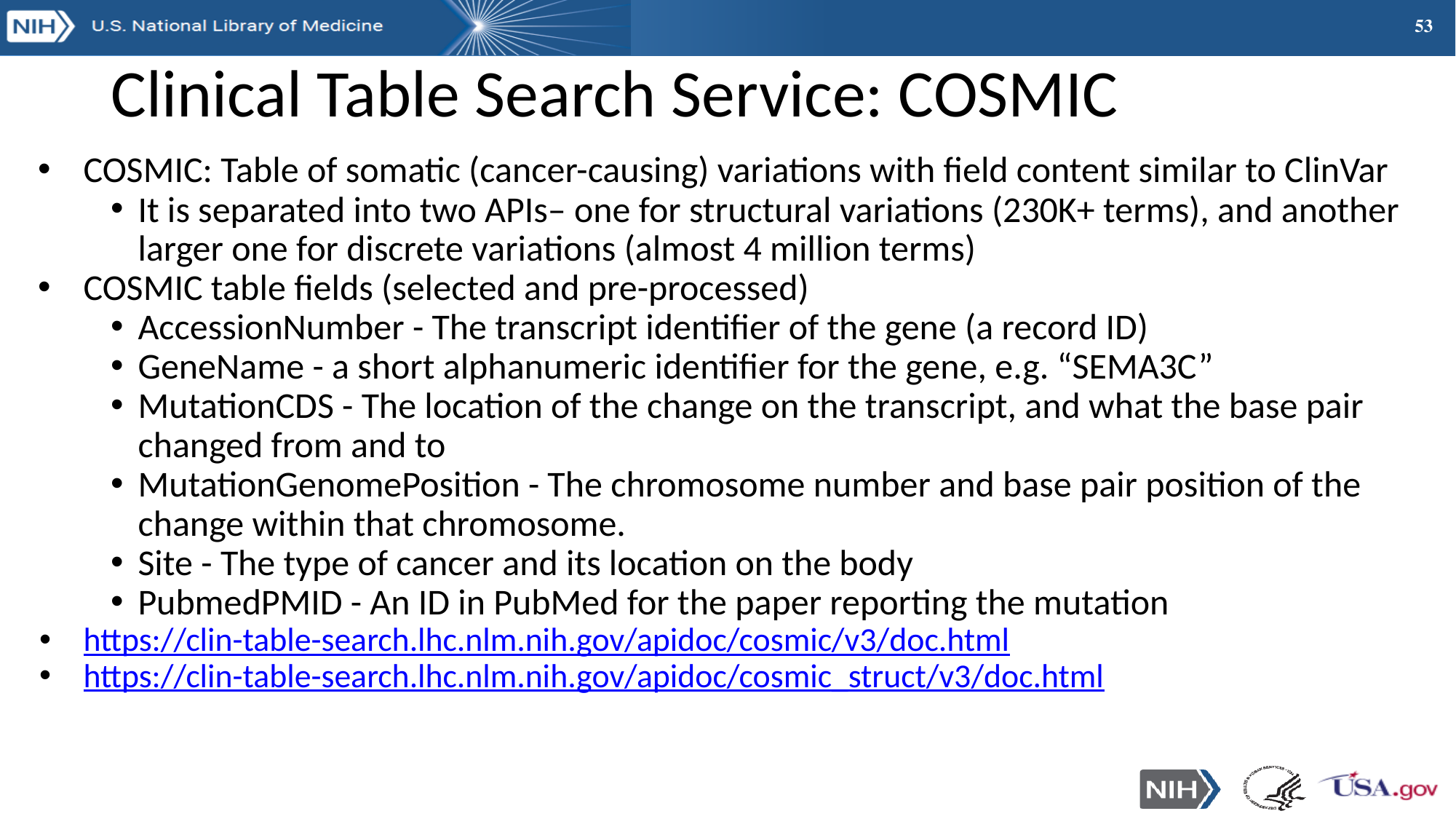

# Clinical Table Search Service: COSMIC
COSMIC: Table of somatic (cancer-causing) variations with field content similar to ClinVar
It is separated into two APIs– one for structural variations (230K+ terms), and another larger one for discrete variations (almost 4 million terms)
COSMIC table fields (selected and pre-processed)
AccessionNumber - The transcript identifier of the gene (a record ID)
GeneName - a short alphanumeric identifier for the gene, e.g. “SEMA3C”
MutationCDS - The location of the change on the transcript, and what the base pair changed from and to
MutationGenomePosition - The chromosome number and base pair position of the change within that chromosome.
Site - The type of cancer and its location on the body
PubmedPMID - An ID in PubMed for the paper reporting the mutation
https://clin-table-search.lhc.nlm.nih.gov/apidoc/cosmic/v3/doc.html
https://clin-table-search.lhc.nlm.nih.gov/apidoc/cosmic_struct/v3/doc.html